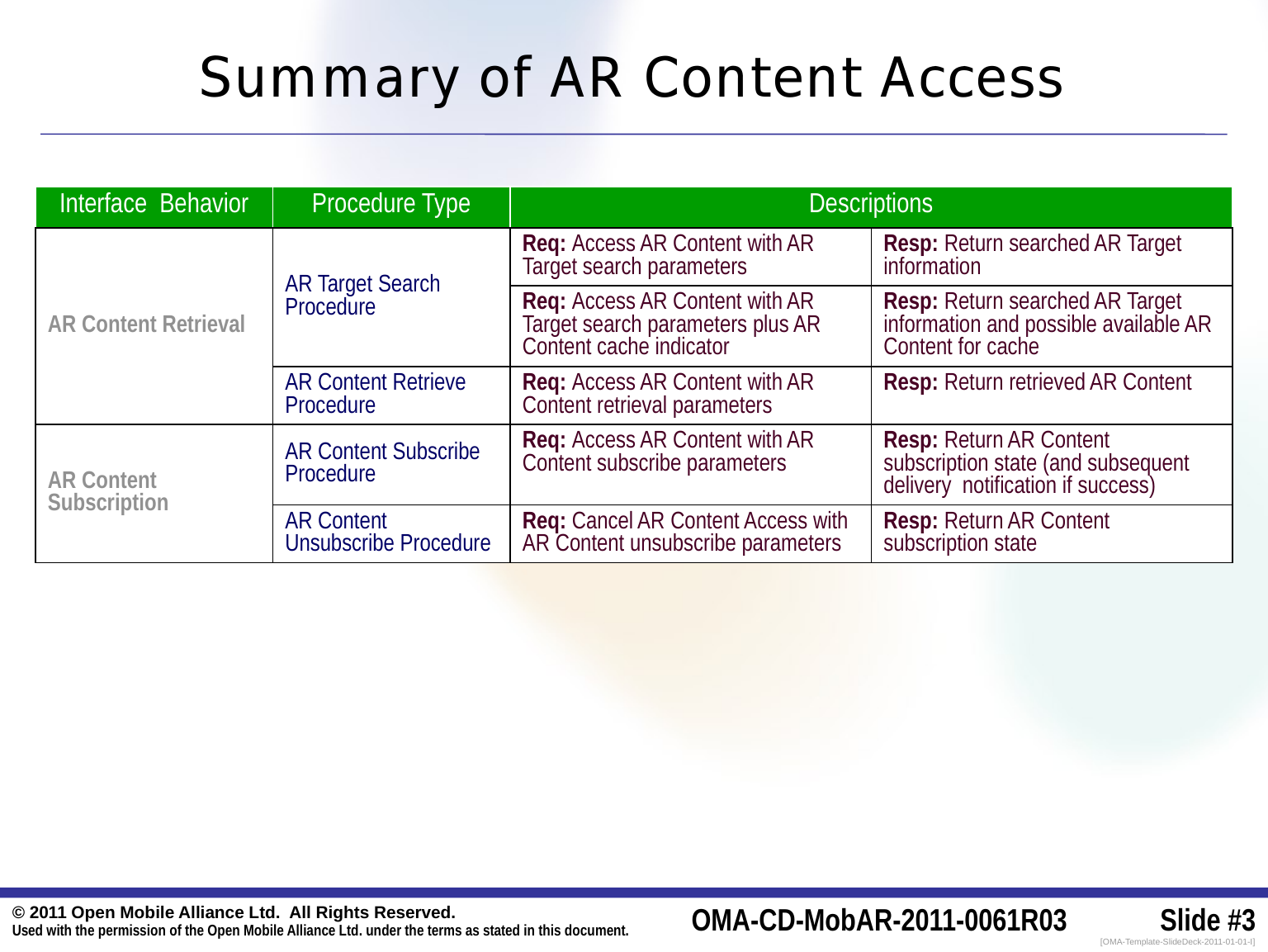

# Summary of AR Content Access

| Interface Behavior | Procedure Type | Descriptions |  |
| --- | --- | --- | --- |
| AR Content Retrieval | AR Target Search Procedure | Req: Access AR Content with AR Target search parameters | Resp: Return searched AR Target information |
|  |  | Req: Access AR Content with AR Target search parameters plus AR Content cache indicator | Resp: Return searched AR Target information and possible available AR Content for cache |
|  | AR Content Retrieve Procedure | Req: Access AR Content with AR Content retrieval parameters | Resp: Return retrieved AR Content |
| AR Content Subscription | AR Content Subscribe Procedure | Req: Access AR Content with AR Content subscribe parameters | Resp: Return AR Content subscription state (and subsequent delivery notification if success) |
|  | AR Content Unsubscribe Procedure | Req: Cancel AR Content Access with AR Content unsubscribe parameters | Resp: Return AR Content subscription state |